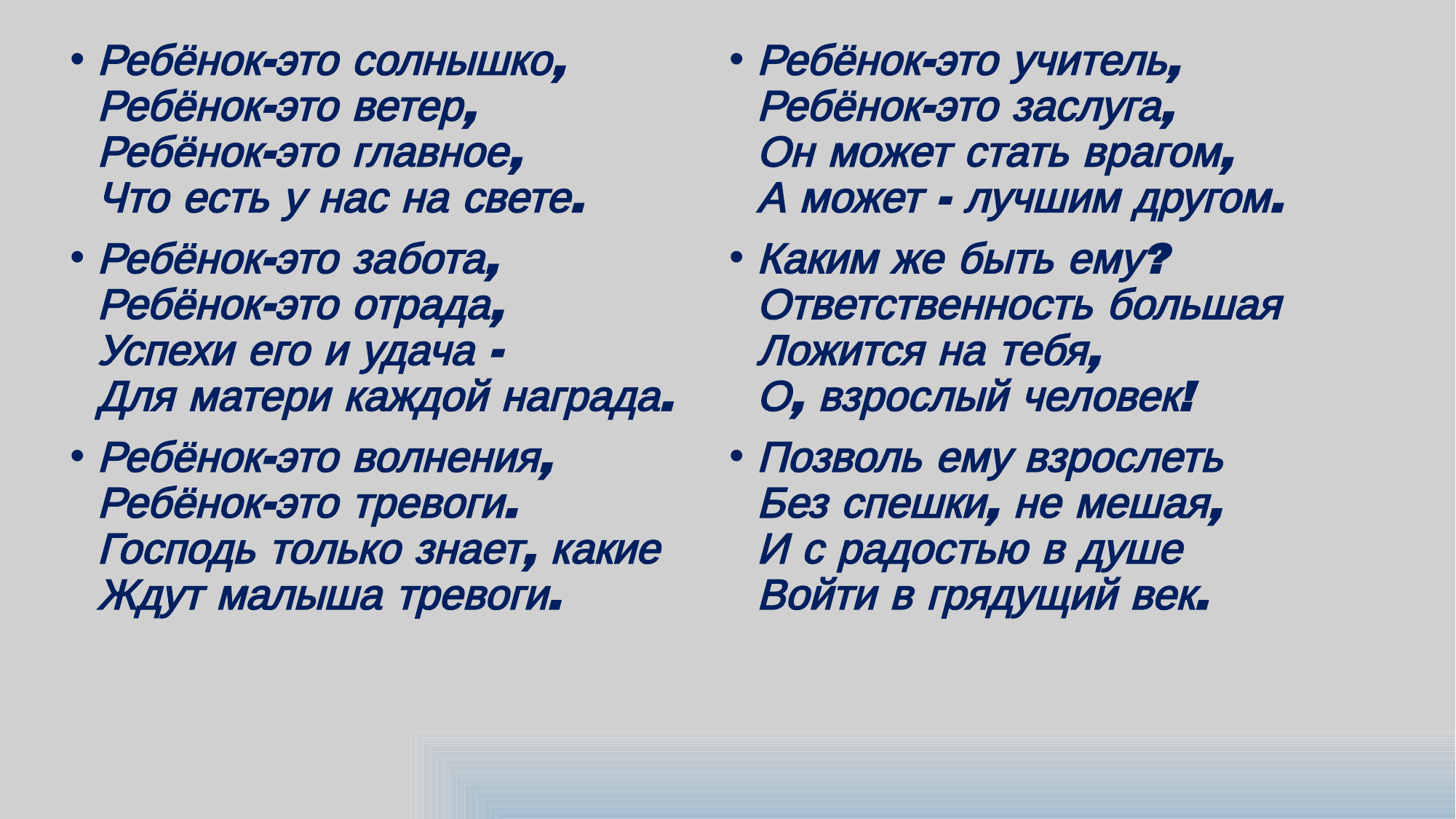

Ребёнок-это солнышко, 
Ребёнок-это ветер, 
Ребёнок-это главное, 
Что есть у нас на свете.
Ребёнок-это забота, 
Ребёнок-это отрада, 
Успехи его и удача - 
Для матери каждой награда.
Ребёнок-это волнения, 
Ребёнок-это тревоги. 
Господь только знает, какие 
Ждут малыша тревоги.
Ребёнок-это учитель,
Ребёнок-это заслуга,
Он может стать врагом,
А может - лучшим другом.
Каким же быть ему? 
Ответственность большая
Ложится на тебя,
О, взрослый человек!
Позволь ему взрослеть
Без спешки, не мешая,
И с радостью в душе
Войти в грядущий век.
#